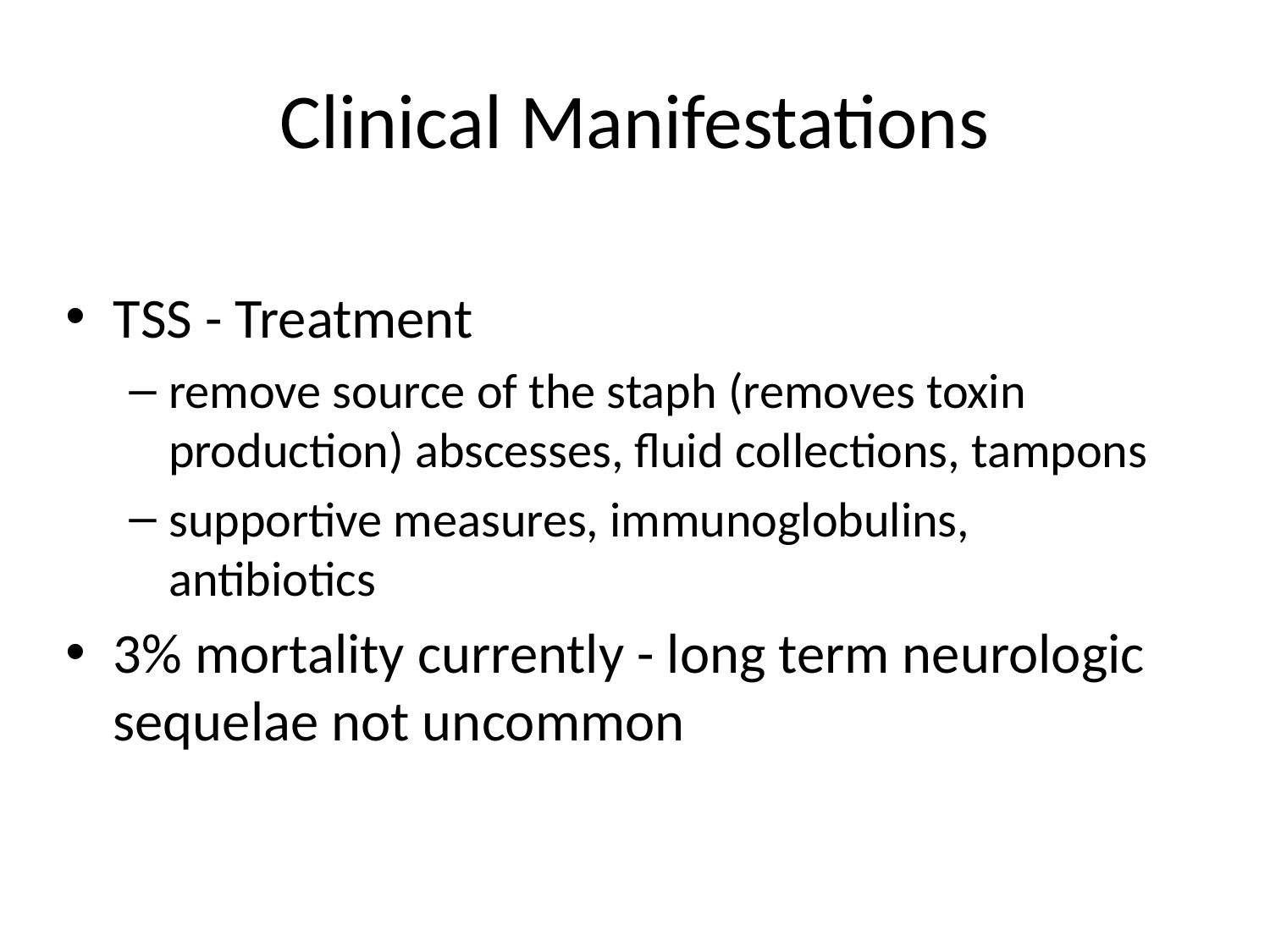

# Clinical Manifestations
TSS - Treatment
remove source of the staph (removes toxin production) abscesses, fluid collections, tampons
supportive measures, immunoglobulins, antibiotics
3% mortality currently - long term neurologic sequelae not uncommon